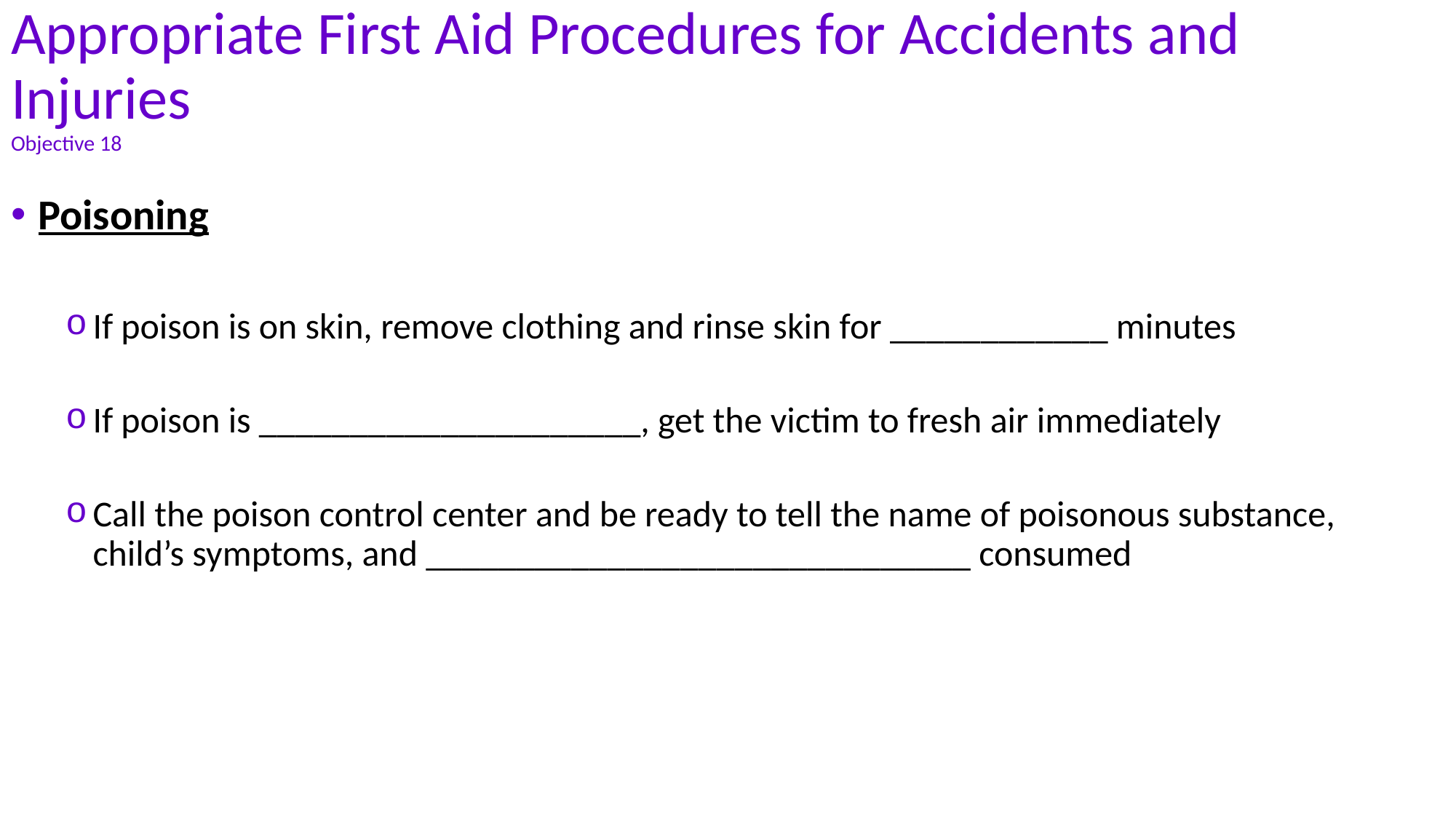

# Appropriate First Aid Procedures for Accidents and Injuries Objective 18
Poisoning

If poison is on skin, remove clothing and rinse skin for ____________ minutes

If poison is _____________________, get the victim to fresh air immediately

Call the poison control center and be ready to tell the name of poisonous substance, child’s symptoms, and ______________________________ consumed